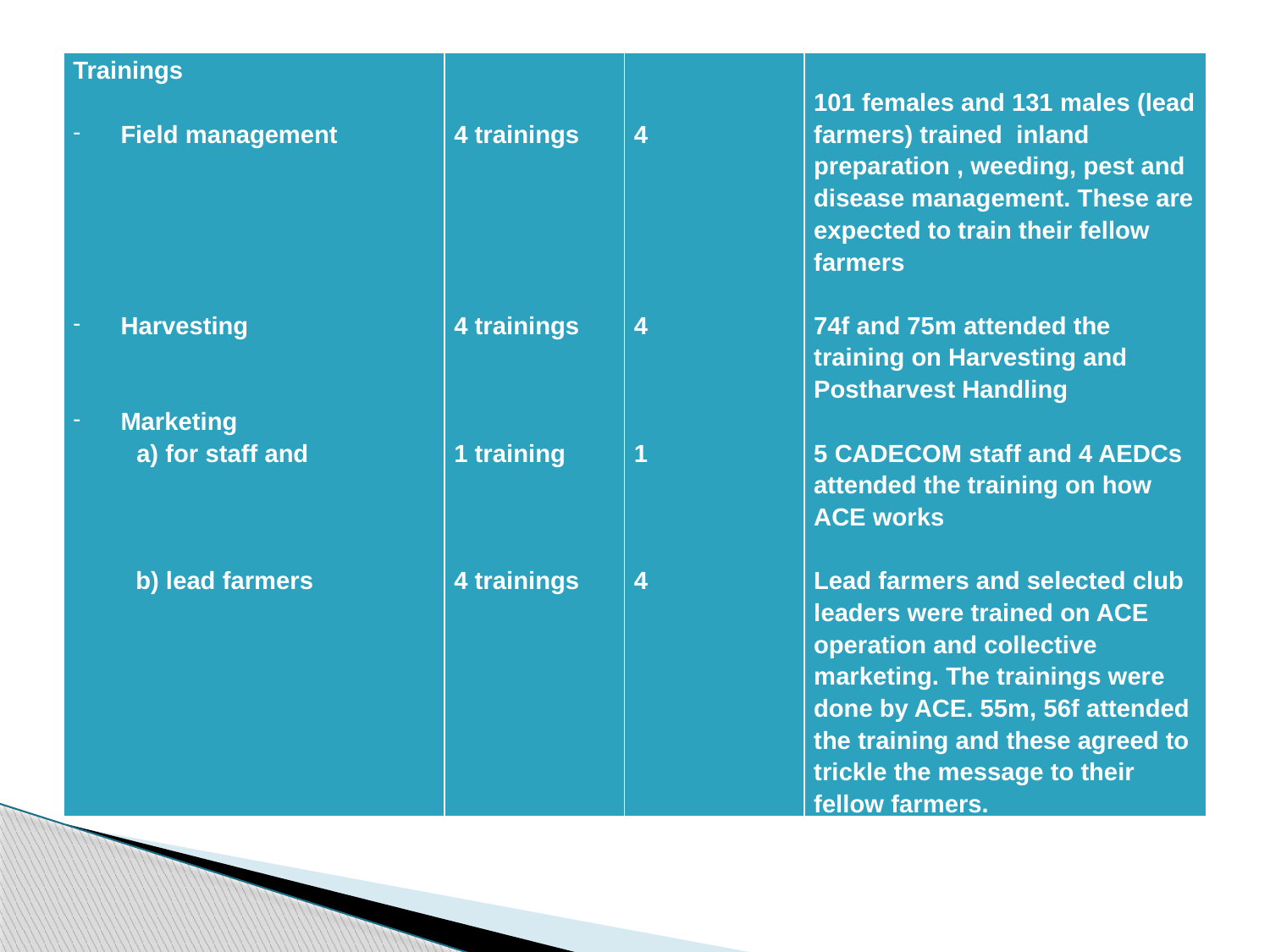

| Trainings Field management       Harvesting     Marketing a) for staff and   b) lead farmers | 4 trainings       4 trainings       1 training     4 trainings | 4       4       1     4 | 101 females and 131 males (lead farmers) trained inland preparation , weeding, pest and disease management. These are expected to train their fellow farmers   74f and 75m attended the training on Harvesting and Postharvest Handling   5 CADECOM staff and 4 AEDCs attended the training on how ACE works Lead farmers and selected club leaders were trained on ACE operation and collective marketing. The trainings were done by ACE. 55m, 56f attended the training and these agreed to trickle the message to their fellow farmers. |
| --- | --- | --- | --- |